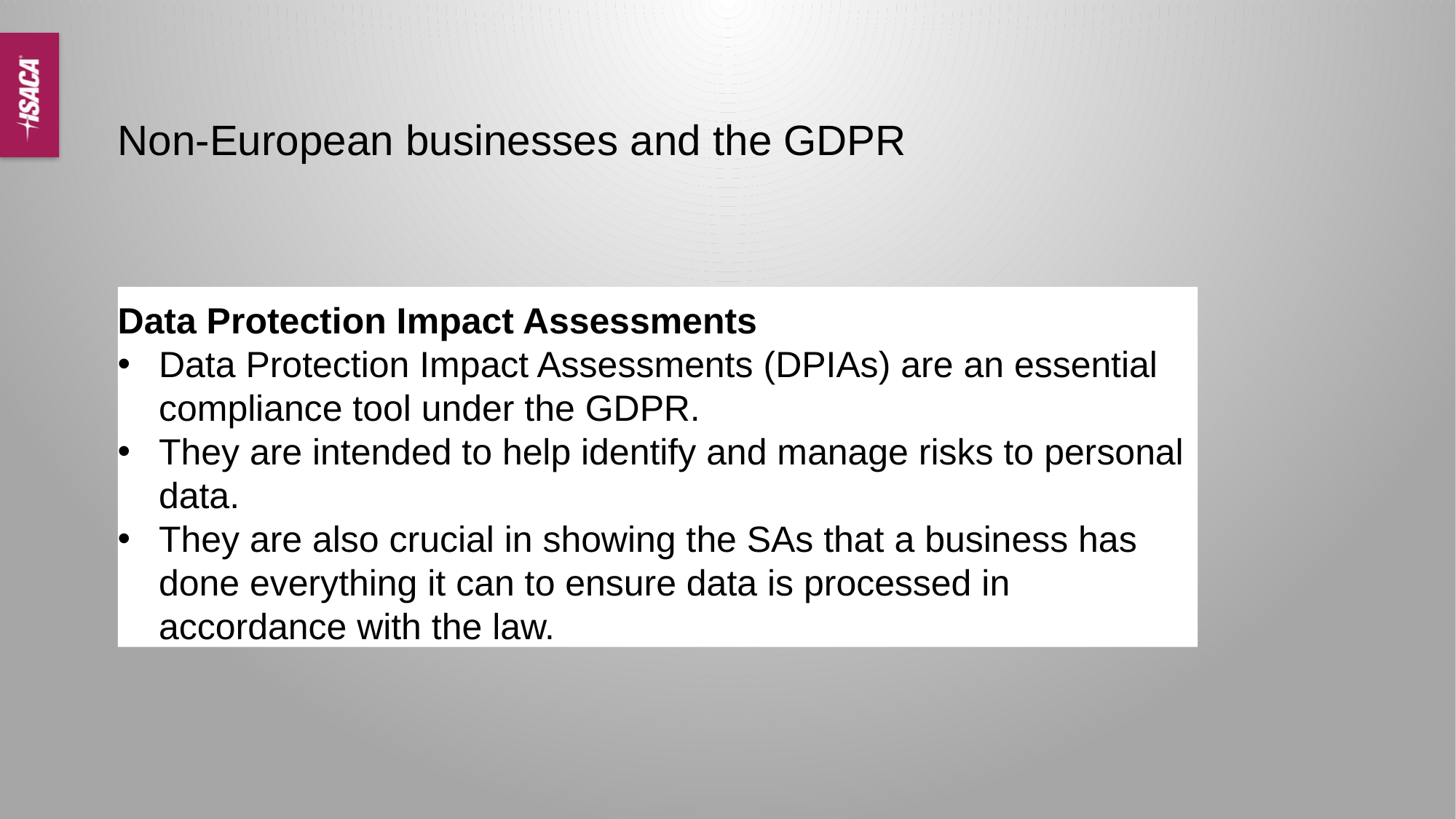

# Non-European businesses and the GDPR
Data Protection Impact Assessments
Data Protection Impact Assessments (DPIAs) are an essential compliance tool under the GDPR.
They are intended to help identify and manage risks to personal data.
They are also crucial in showing the SAs that a business has done everything it can to ensure data is processed in accordance with the law.